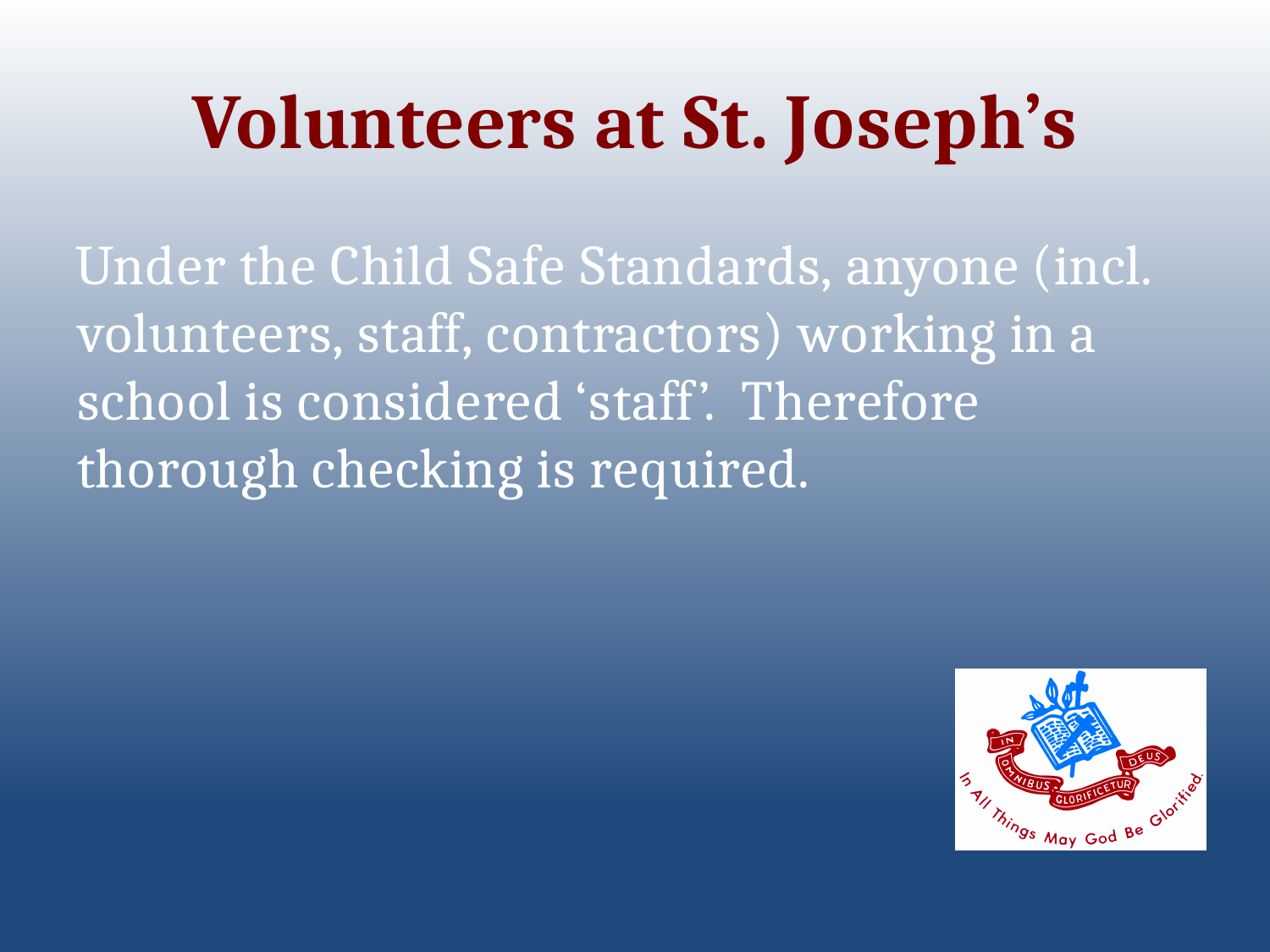

# Volunteers at St. Joseph’s
Under the Child Safe Standards, anyone (incl. volunteers, staff, contractors) working in a school is considered ‘staff’.  Therefore thorough checking is required.